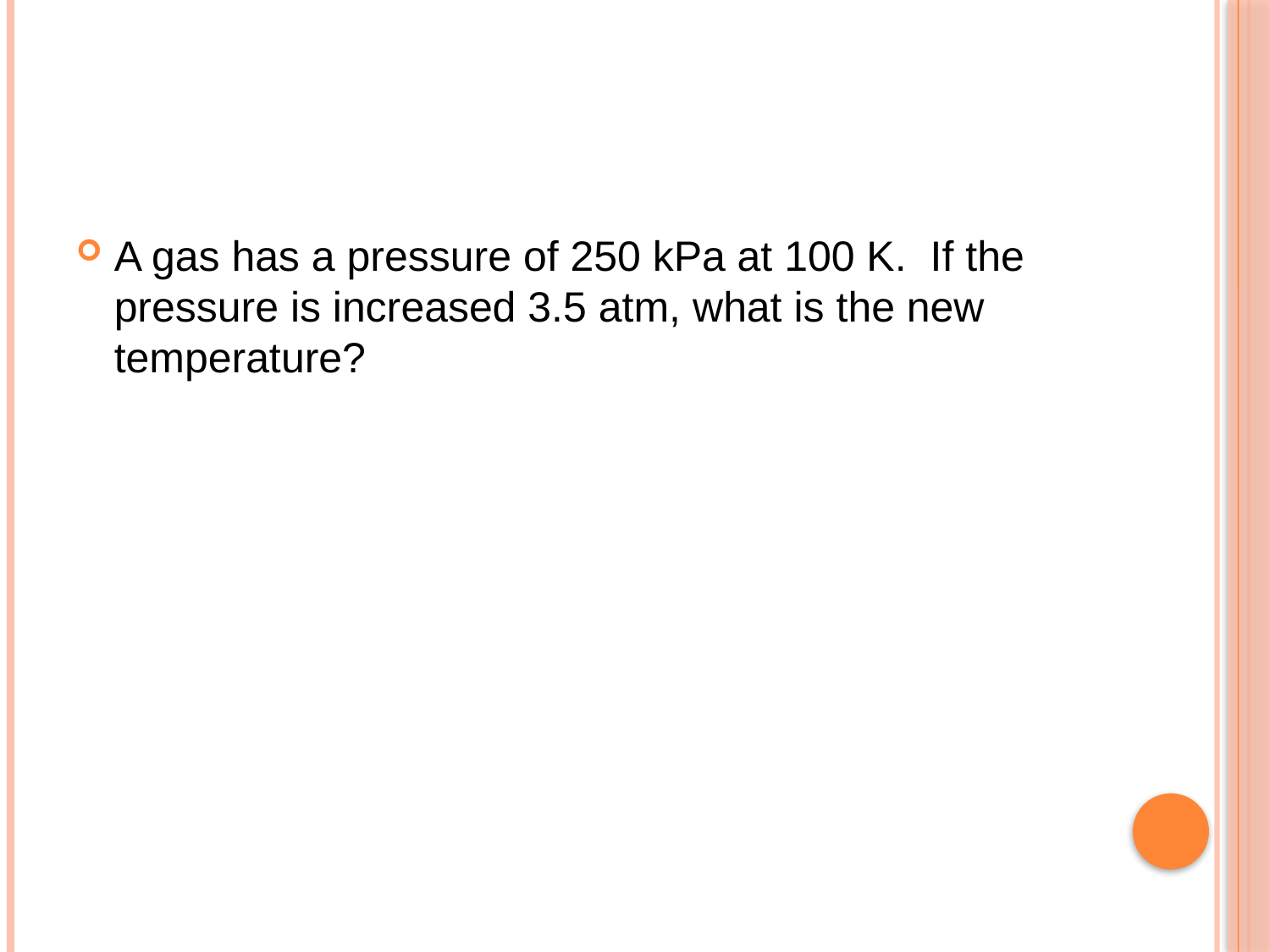

#
A gas has a pressure of 250 kPa at 100 K.  If the pressure is increased 3.5 atm, what is the new temperature?